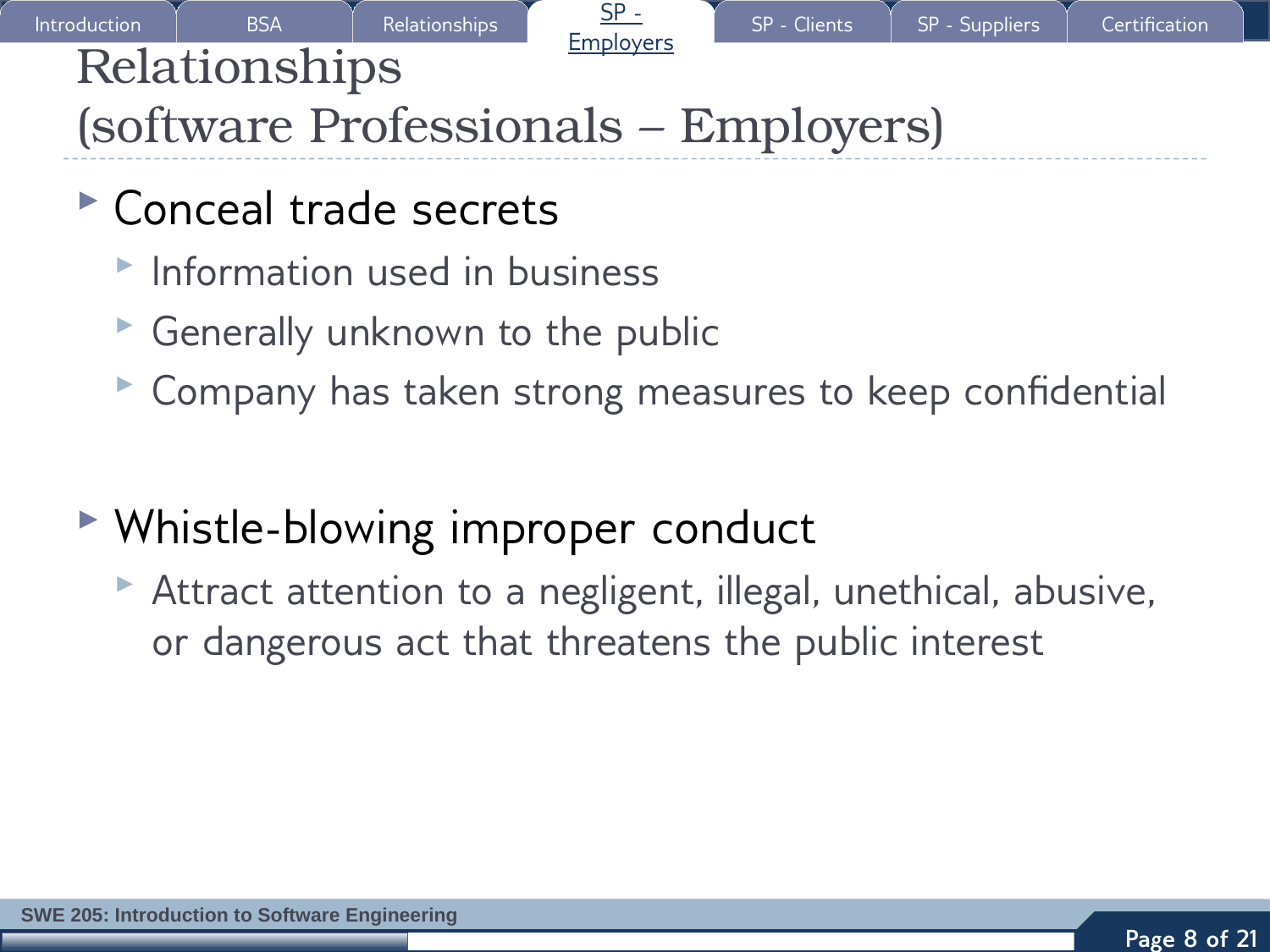

Introduction
BSA
Relationships
SP - Employers
SP - Clients
SP - Suppliers
Certification
# Relationships (software Professionals – Employers)
Conceal trade secrets
Information used in business
Generally unknown to the public
Company has taken strong measures to keep confidential

Whistle-blowing improper conduct
Attract attention to a negligent, illegal, unethical, abusive, or dangerous act that threatens the public interest
8
Page 8 of 21